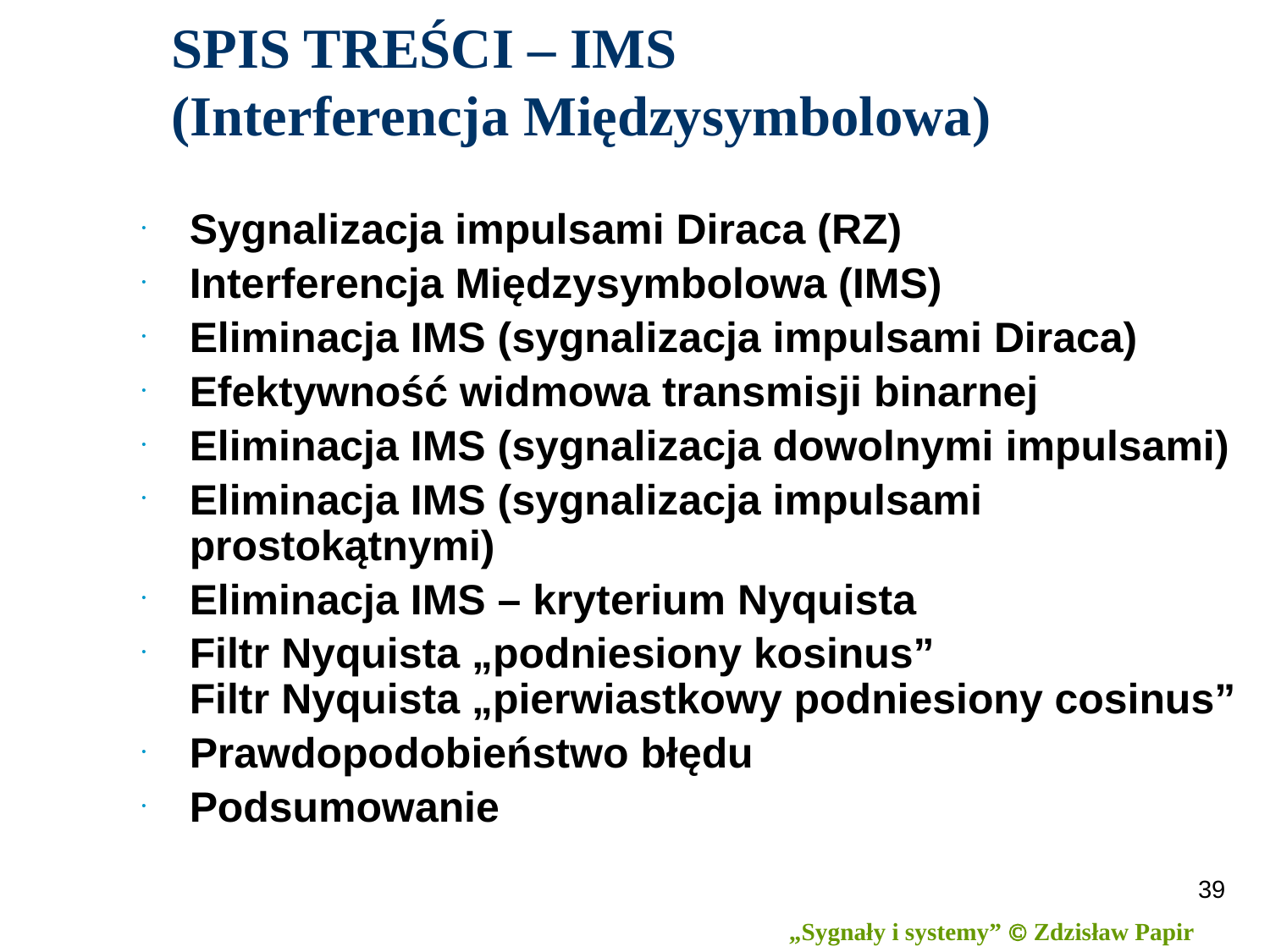

# SPIS TREŚCI – IMS (Interferencja Międzysymbolowa)
Sygnalizacja impulsami Diraca (RZ)
Interferencja Międzysymbolowa (IMS)
Eliminacja IMS (sygnalizacja impulsami Diraca)
Efektywność widmowa transmisji binarnej
Eliminacja IMS (sygnalizacja dowolnymi impulsami)
Eliminacja IMS (sygnalizacja impulsami prostokątnymi)
Eliminacja IMS – kryterium Nyquista
Filtr Nyquista „podniesiony kosinus”
Filtr Nyquista „pierwiastkowy podniesiony cosinus”
Prawdopodobieństwo błędu
Podsumowanie

39
„Sygnały i systemy” © Zdzisław Papir